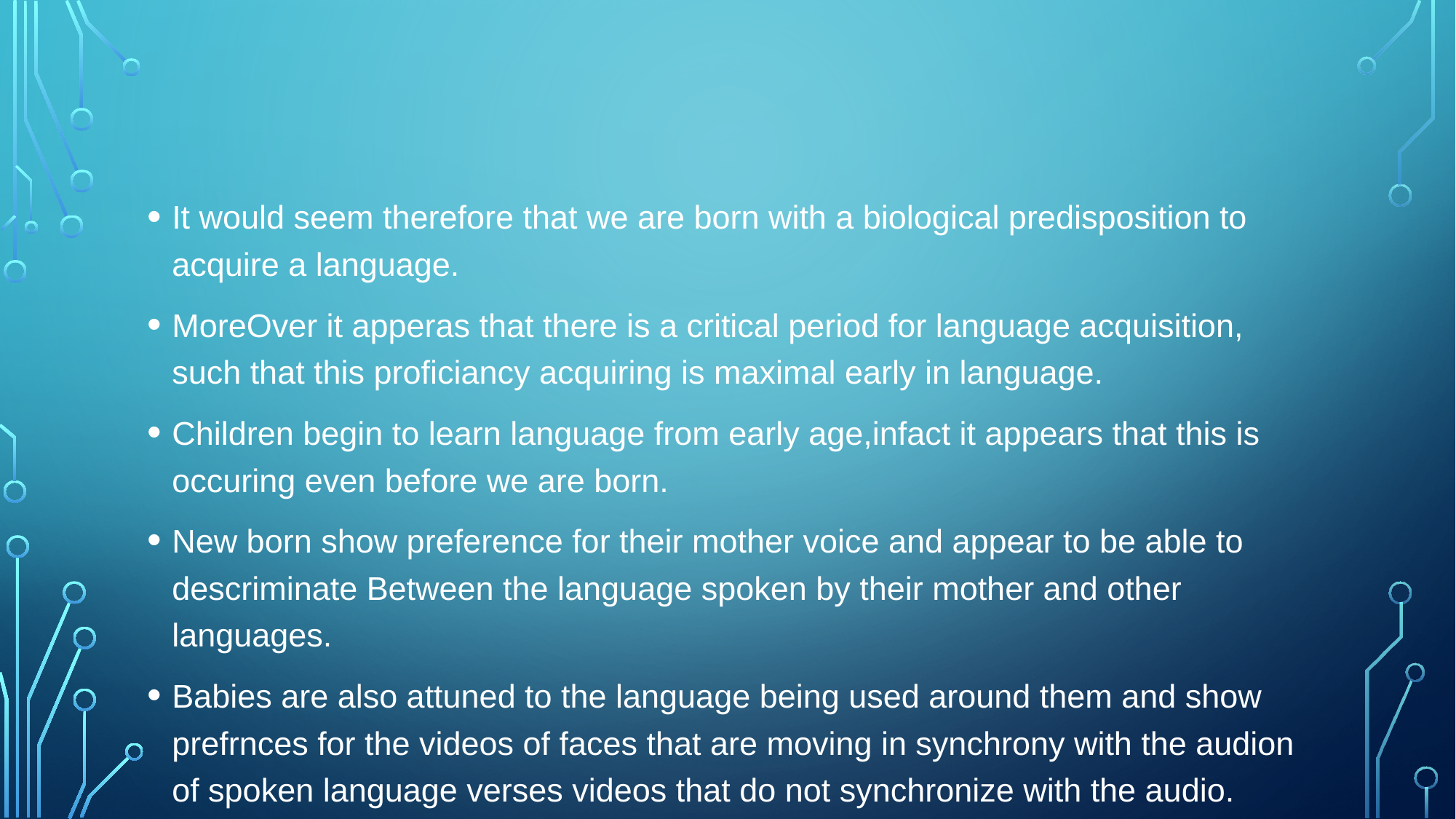

It would seem therefore that we are born with a biological predisposition to acquire a language.
MoreOver it apperas that there is a critical period for language acquisition, such that this proficiancy acquiring is maximal early in language.
Children begin to learn language from early age,infact it appears that this is occuring even before we are born.
New born show preference for their mother voice and appear to be able to descriminate Between the language spoken by their mother and other languages.
Babies are also attuned to the language being used around them and show prefrnces for the videos of faces that are moving in synchrony with the audion of spoken language verses videos that do not synchronize with the audio.